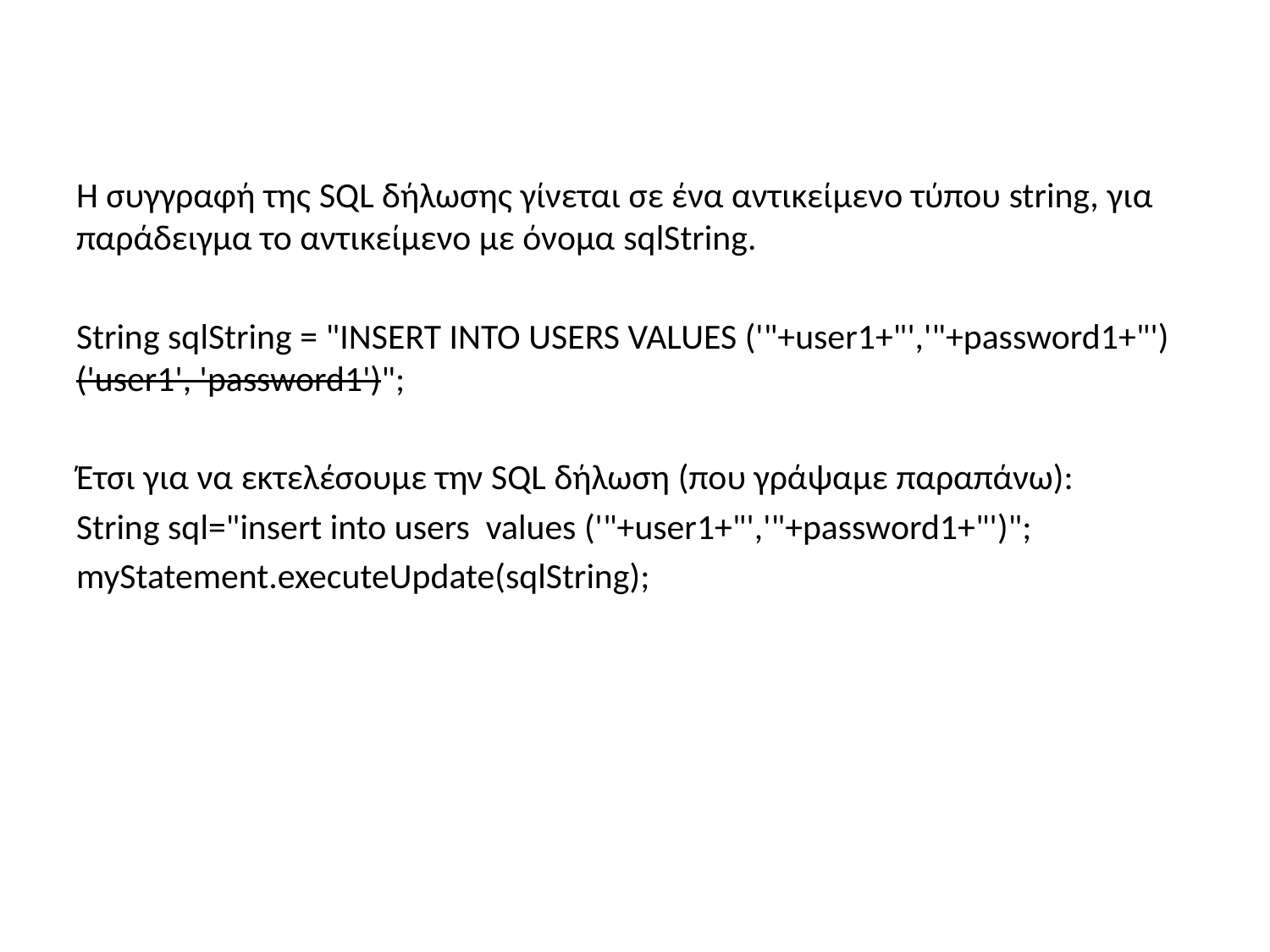

#
Η συγγραφή της SQL δήλωσης γίνεται σε ένα αντικείμενο τύπου string, για παράδειγμα το αντικείμενο με όνομα sqlString.

String sqlString = "INSERT INTO USERS VALUES ('"+user1+"','"+password1+"') ('user1', 'password1')";

Έτσι για να εκτελέσουμε την SQL δήλωση (που γράψαμε παραπάνω):
String sql="insert into users  values ('"+user1+"','"+password1+"')";
myStatement.executeUpdate(sqlString);